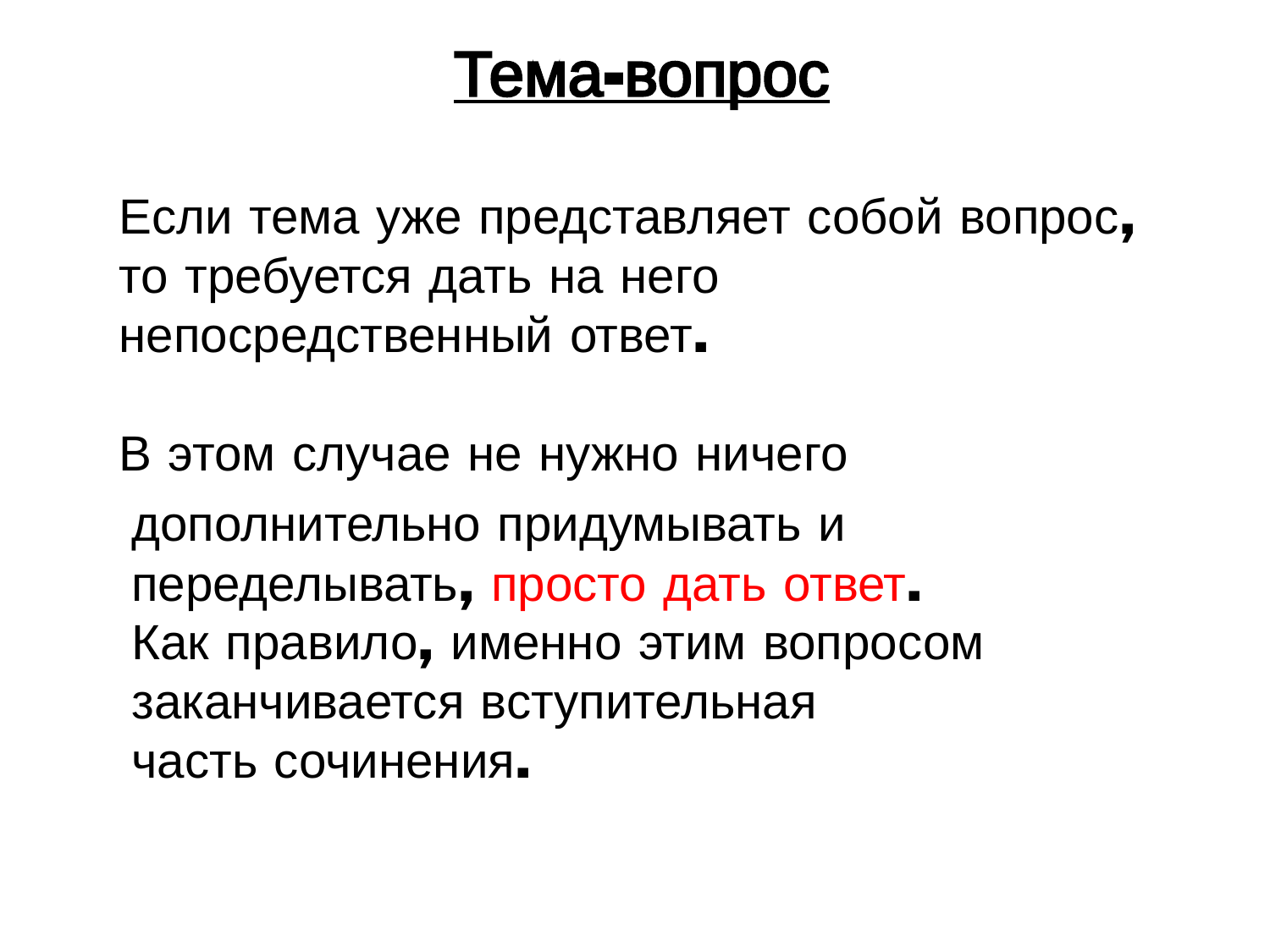

Тема-вопрос

Если тема уже представляет собой вопрос, то требуется дать на него непосредственный ответ.

В этом случае не нужно ничего
дополнительно придумывать и переделывать, просто дать ответ.
Как правило, именно этим вопросом заканчивается вступительная
часть сочинения.